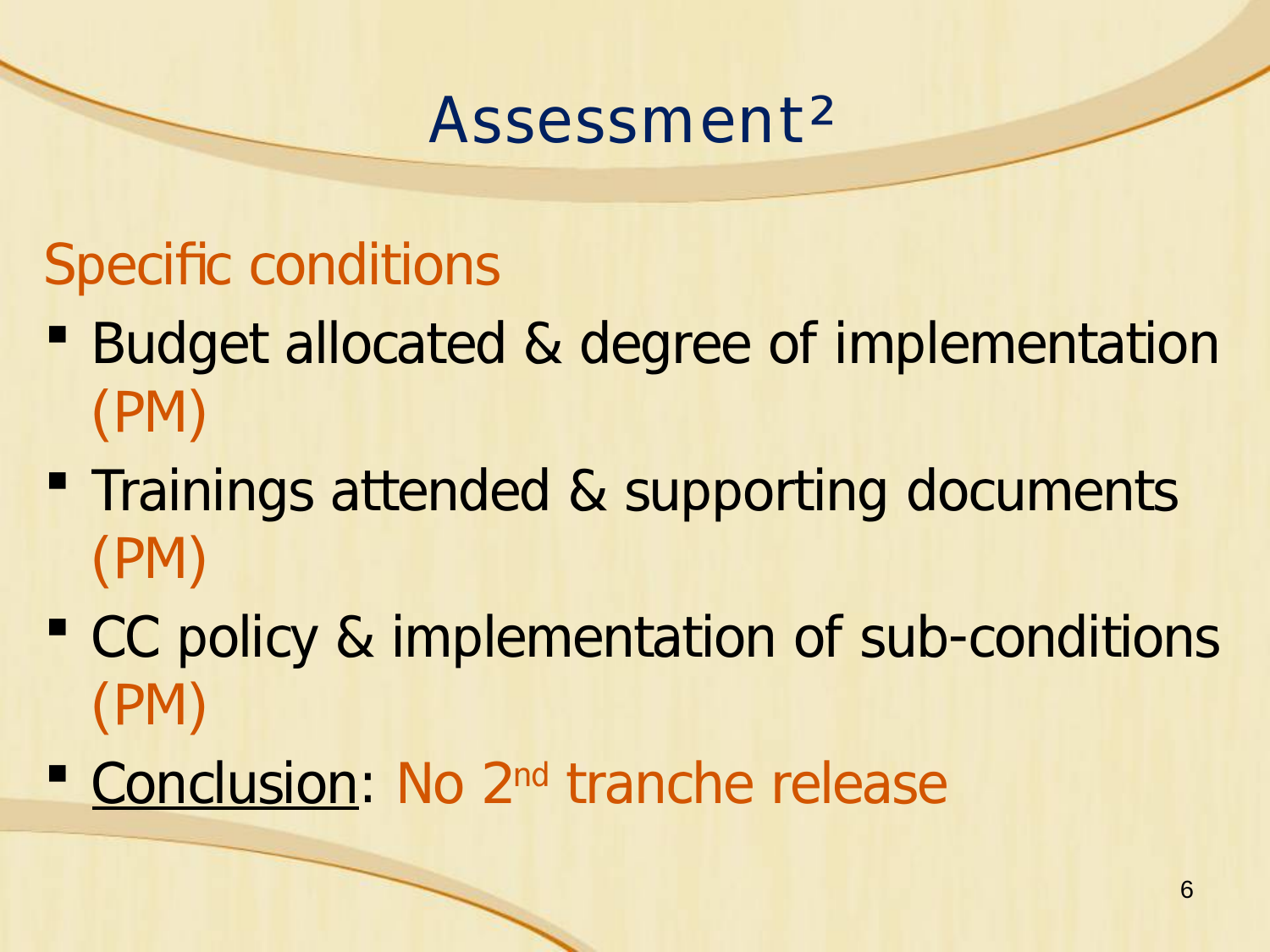

# Assessment²
Specific conditions
Budget allocated & degree of implementation (PM)
Trainings attended & supporting documents (PM)
CC policy & implementation of sub-conditions (PM)
Conclusion: No 2nd tranche release
6